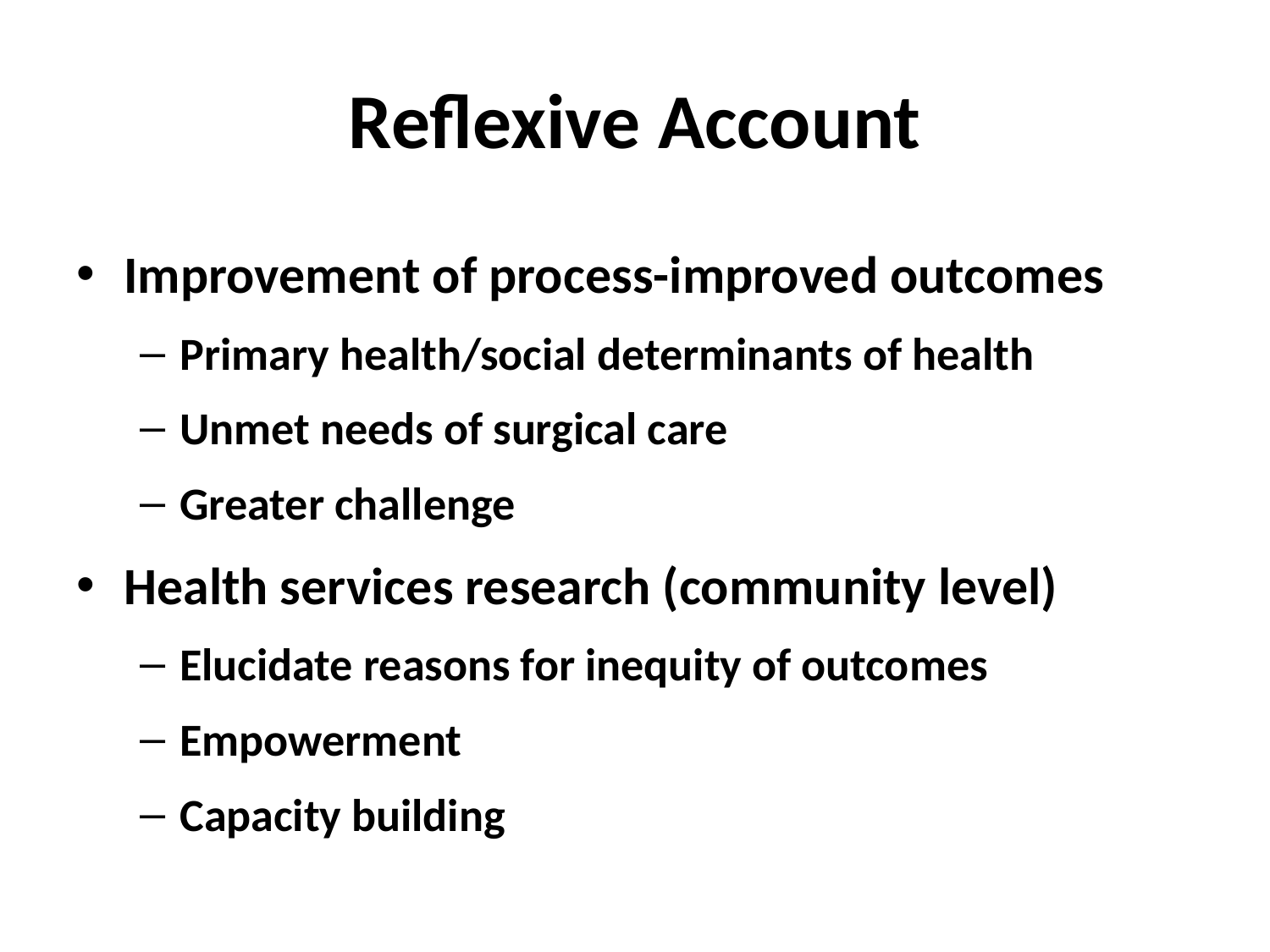

# Reflexive Account
Improvement of process-improved outcomes
Primary health/social determinants of health
Unmet needs of surgical care
Greater challenge
Health services research (community level)
Elucidate reasons for inequity of outcomes
Empowerment
Capacity building